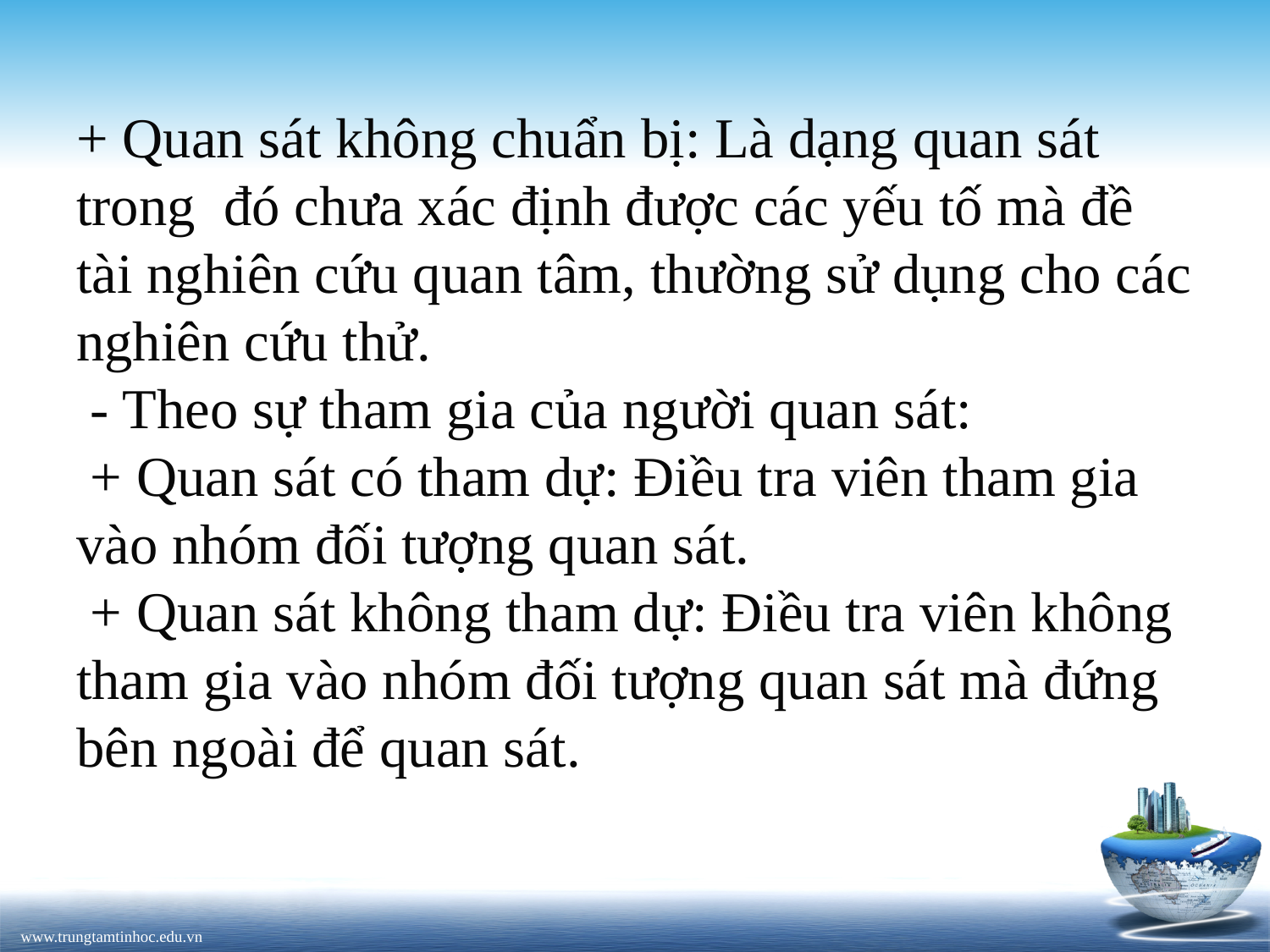

+ Quan sát không chuẩn bị: Là dạng quan sát trong  đó chưa xác định được các yếu tố mà đề tài nghiên cứu quan tâm, thường sử dụng cho các nghiên cứu thử.
 - Theo sự tham gia của người quan sát:
 + Quan sát có tham dự: Điều tra viên tham gia vào nhóm đối tượng quan sát.
 + Quan sát không tham dự: Điều tra viên không tham gia vào nhóm đối tượng quan sát mà đứng bên ngoài để quan sát.